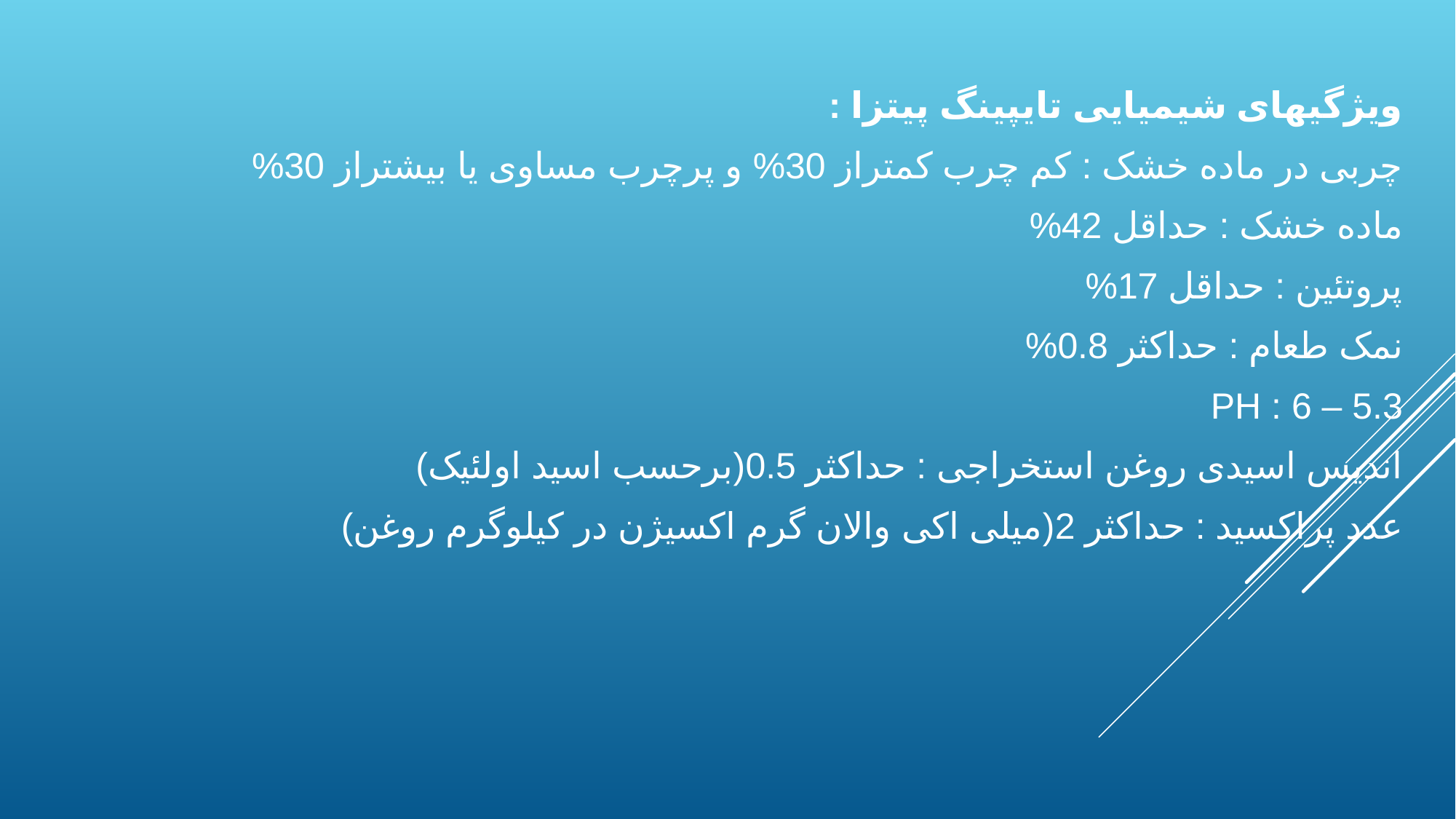

ویژگیهای شیمیایی تایپینگ پیتزا :
چربی در ماده خشک : کم چرب کمتراز 30% و پرچرب مساوی یا بیشتراز 30%
ماده خشک : حداقل 42%
پروتئین : حداقل 17%
نمک طعام : حداکثر 0.8%
PH : 6 – 5.3
اندیس اسیدی روغن استخراجی : حداکثر 0.5(برحسب اسید اولئیک)
عدد پراکسید : حداکثر 2(میلی اکی والان گرم اکسیژن در کیلوگرم روغن)